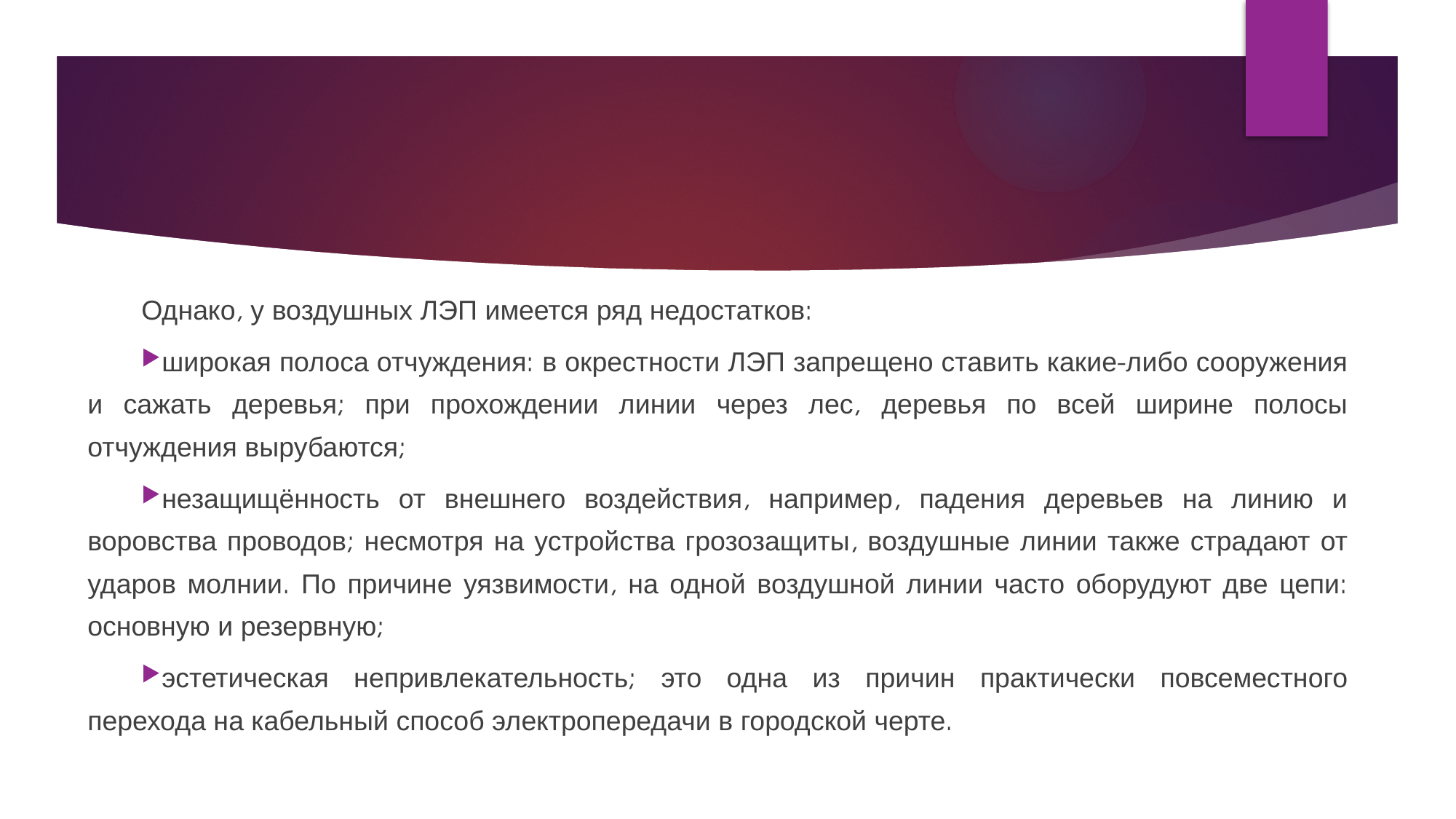

#
Однако, у воздушных ЛЭП имеется ряд недостатков:
широкая полоса отчуждения: в окрестности ЛЭП запрещено ставить какие-либо сооружения и сажать деревья; при прохождении линии через лес, деревья по всей ширине полосы отчуждения вырубаются;
незащищённость от внешнего воздействия, например, падения деревьев на линию и воровства проводов; несмотря на устройства грозозащиты, воздушные линии также страдают от ударов молнии. По причине уязвимости, на одной воздушной линии часто оборудуют две цепи: основную и резервную;
эстетическая непривлекательность; это одна из причин практически повсеместного перехода на кабельный способ электропередачи в городской черте.